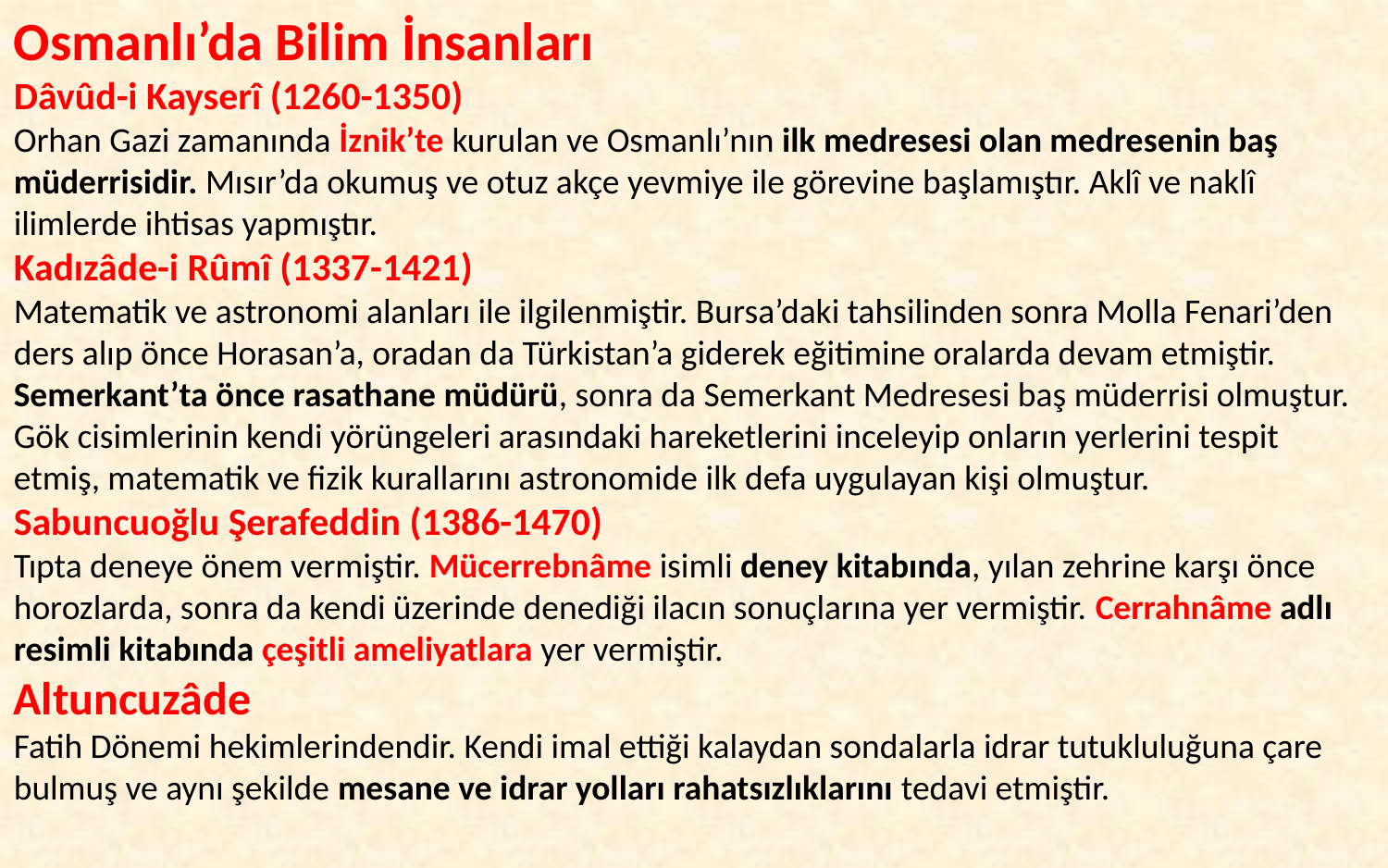

Osmanlı’da Bilim İnsanları
Dâvûd-i Kayserî (1260-1350)
Orhan Gazi zamanında İznik’te kurulan ve Osmanlı’nın ilk medresesi olan medresenin baş
müderrisidir. Mısır’da okumuş ve otuz akçe yevmiye ile görevine başlamıştır. Aklî ve naklî ilimlerde ihtisas yapmıştır.
Kadızâde-i Rûmî (1337-1421)
Matematik ve astronomi alanları ile ilgilenmiştir. Bursa’daki tahsilinden sonra Molla Fenari’den
ders alıp önce Horasan’a, oradan da Türkistan’a giderek eğitimine oralarda devam etmiştir.
Semerkant’ta önce rasathane müdürü, sonra da Semerkant Medresesi baş müderrisi olmuştur.
Gök cisimlerinin kendi yörüngeleri arasındaki hareketlerini inceleyip onların yerlerini tespit
etmiş, matematik ve fizik kurallarını astronomide ilk defa uygulayan kişi olmuştur.
Sabuncuoğlu Şerafeddin (1386-1470)
Tıpta deneye önem vermiştir. Mücerrebnâme isimli deney kitabında, yılan zehrine karşı önce horozlarda, sonra da kendi üzerinde denediği ilacın sonuçlarına yer vermiştir. Cerrahnâme adlı resimli kitabında çeşitli ameliyatlara yer vermiştir.
Altuncuzâde
Fatih Dönemi hekimlerindendir. Kendi imal ettiği kalaydan sondalarla idrar tutukluluğuna çare bulmuş ve aynı şekilde mesane ve idrar yolları rahatsızlıklarını tedavi etmiştir.